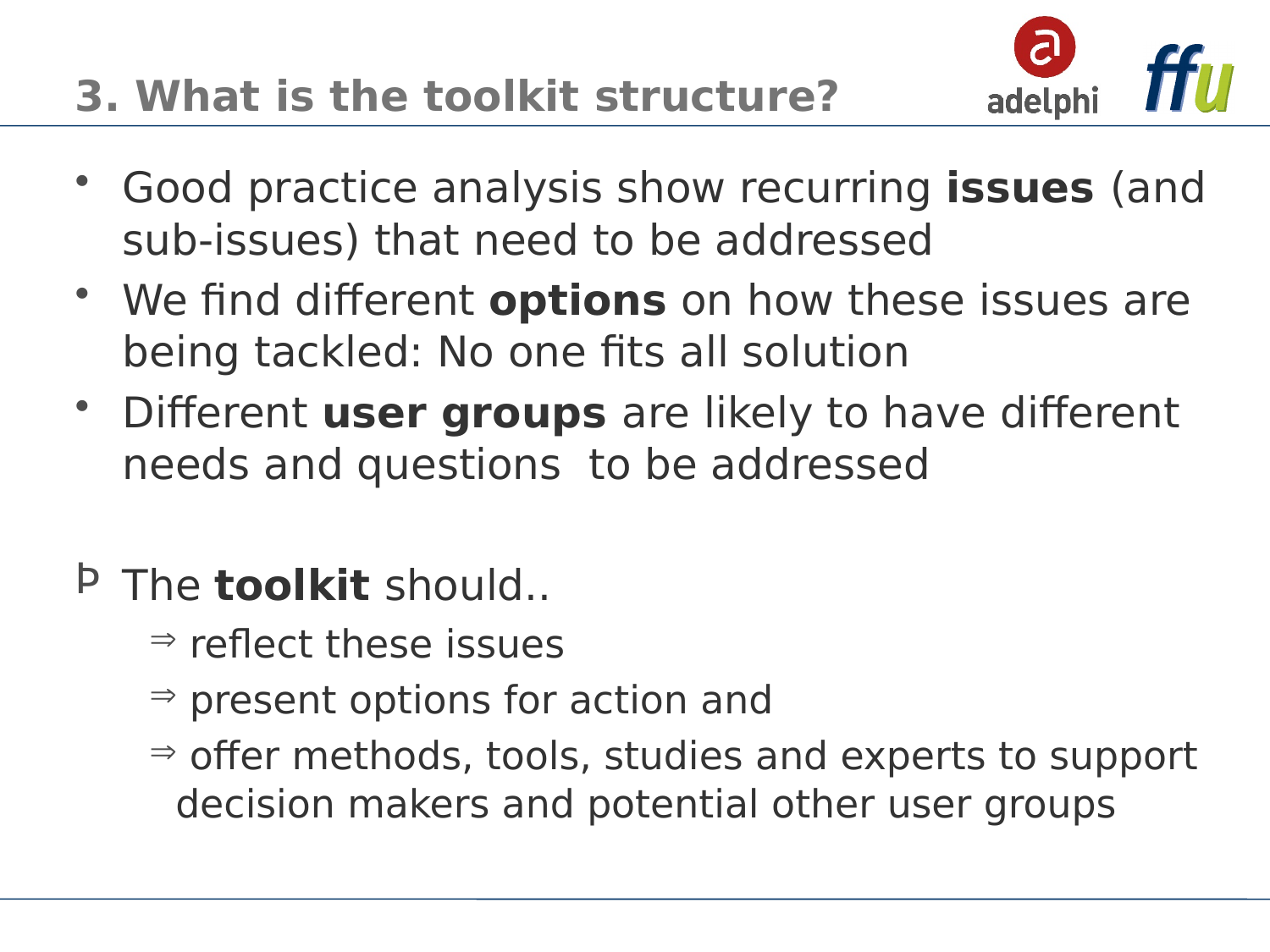

# 3. What is the toolkit structure?
Good practice analysis show recurring issues (and sub-issues) that need to be addressed
We find different options on how these issues are being tackled: No one fits all solution
Different user groups are likely to have different needs and questions  to be addressed

The toolkit should..
 reflect these issues
 present options for action and
 offer methods, tools, studies and experts to support decision makers and potential other user groups